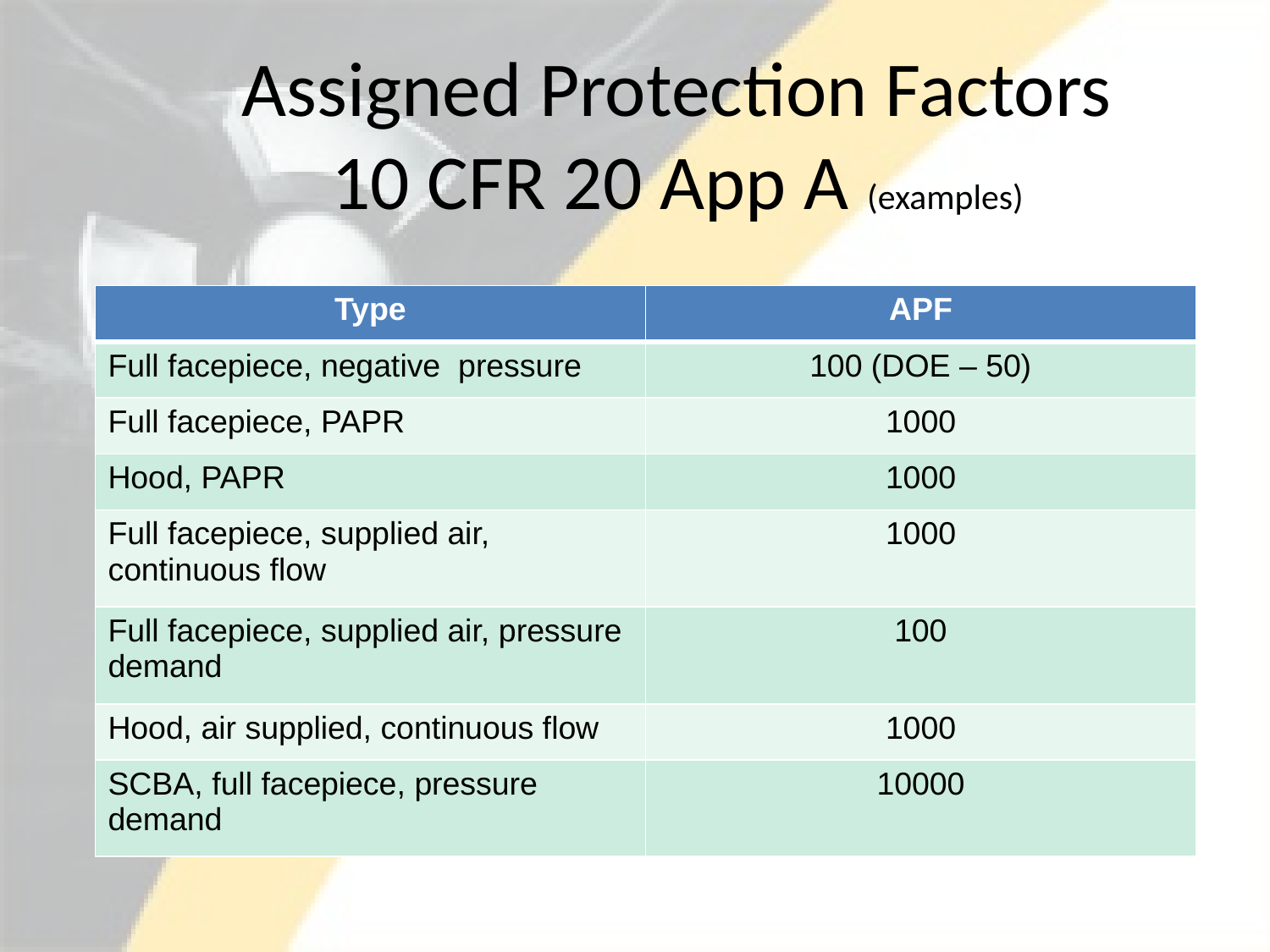

# Assigned Protection Factors 10 CFR 20 App A (examples)
| Type | APF |
| --- | --- |
| Full facepiece, negative pressure | 100 (DOE – 50) |
| Full facepiece, PAPR | 1000 |
| Hood, PAPR | 1000 |
| Full facepiece, supplied air, continuous flow | 1000 |
| Full facepiece, supplied air, pressure demand | 100 |
| Hood, air supplied, continuous flow | 1000 |
| SCBA, full facepiece, pressure demand | 10000 |